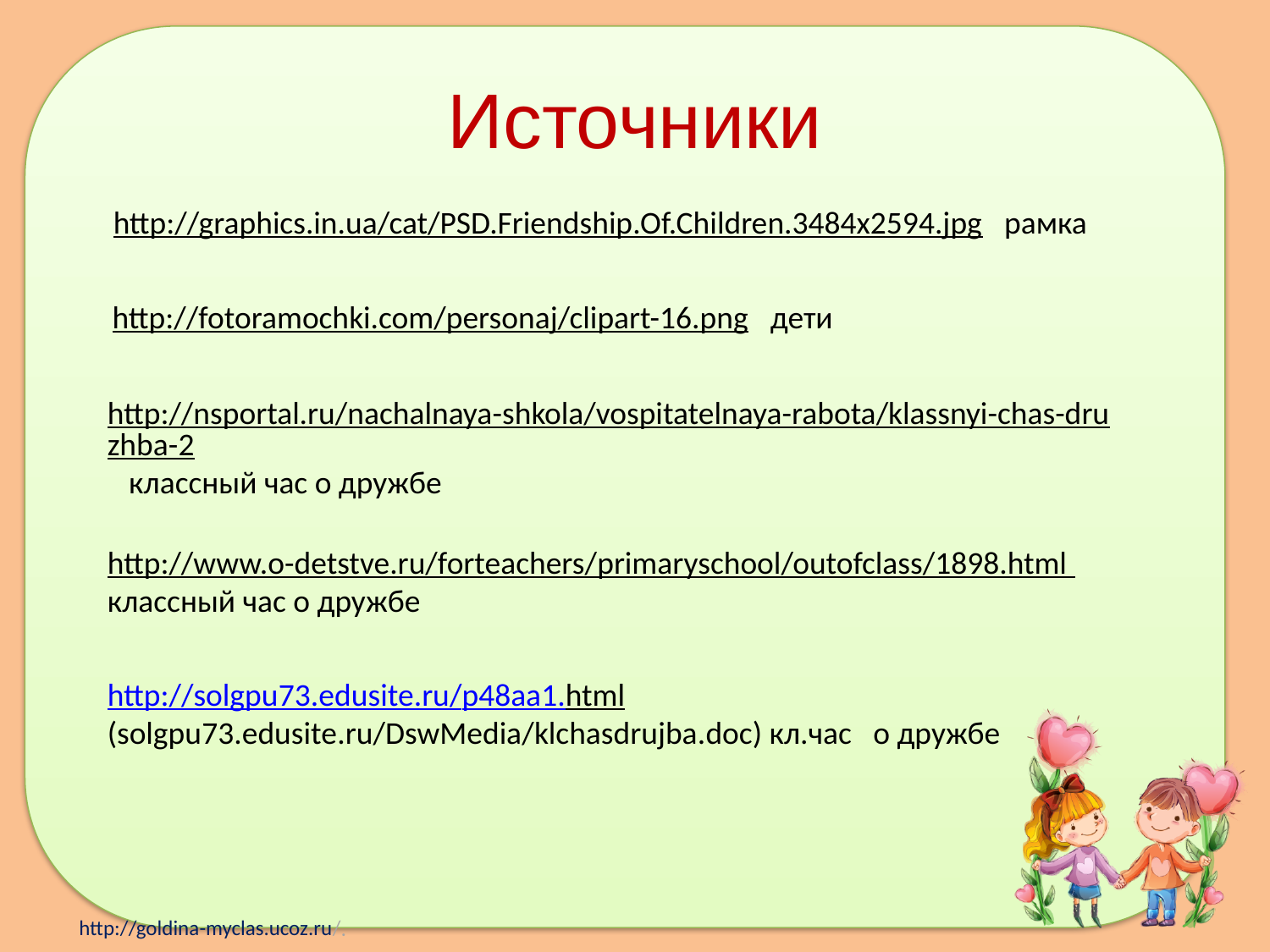

# Источники
http://graphics.in.ua/cat/PSD.Friendship.Of.Children.3484x2594.jpg   рамка
http://fotoramochki.com/personaj/clipart-16.png   дети
http://nsportal.ru/nachalnaya-shkola/vospitatelnaya-rabota/klassnyi-chas-druzhba-2   классный час о дружбе

http://www.o-detstve.ru/forteachers/primaryschool/outofclass/1898.html    классный час о дружбе

http://solgpu73.edusite.ru/p48aa1.html (solgpu73.edusite.ru/DswMedia/klchasdrujba.doc) кл.час   о дружбе